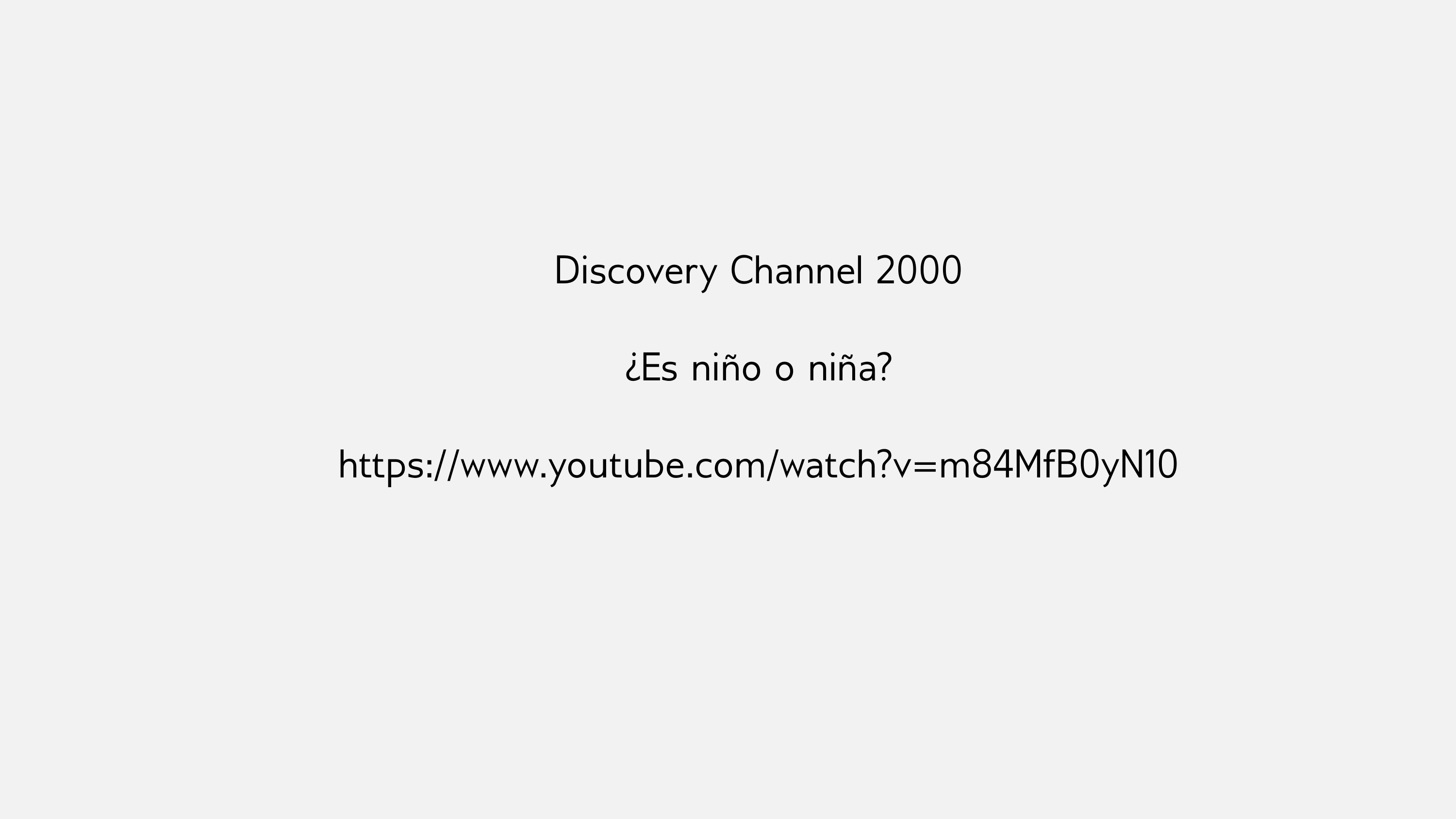

Discovery Channel 2000

¿Es niño o niña?

https://www.youtube.com/watch?v=m84MfB0yN10